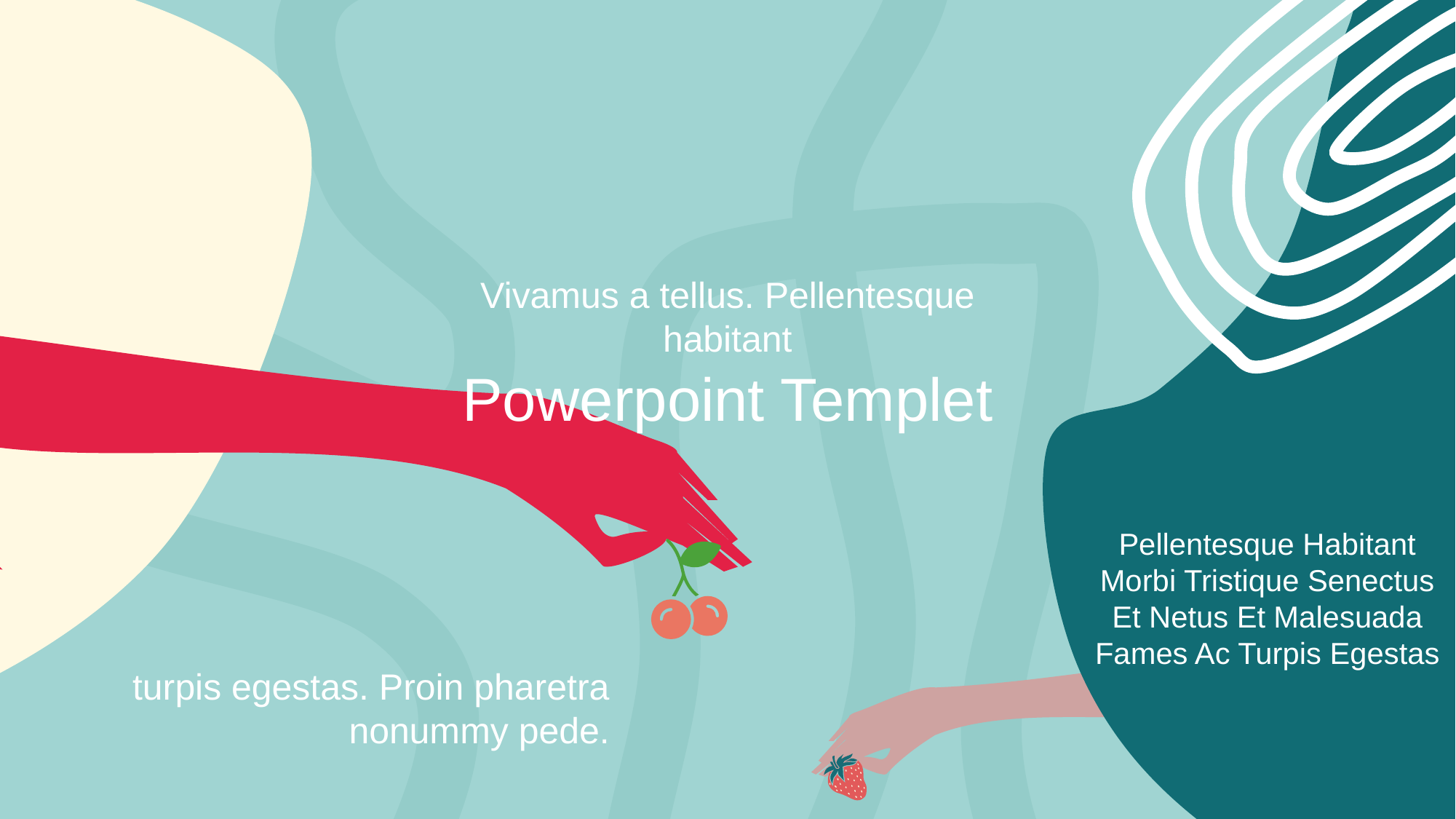

Vivamus a tellus. Pellentesque habitant

Powerpoint Templet
Pellentesque Habitant Morbi Tristique Senectus Et Netus Et Malesuada Fames Ac Turpis Egestas

turpis egestas. Proin pharetra nonummy pede.